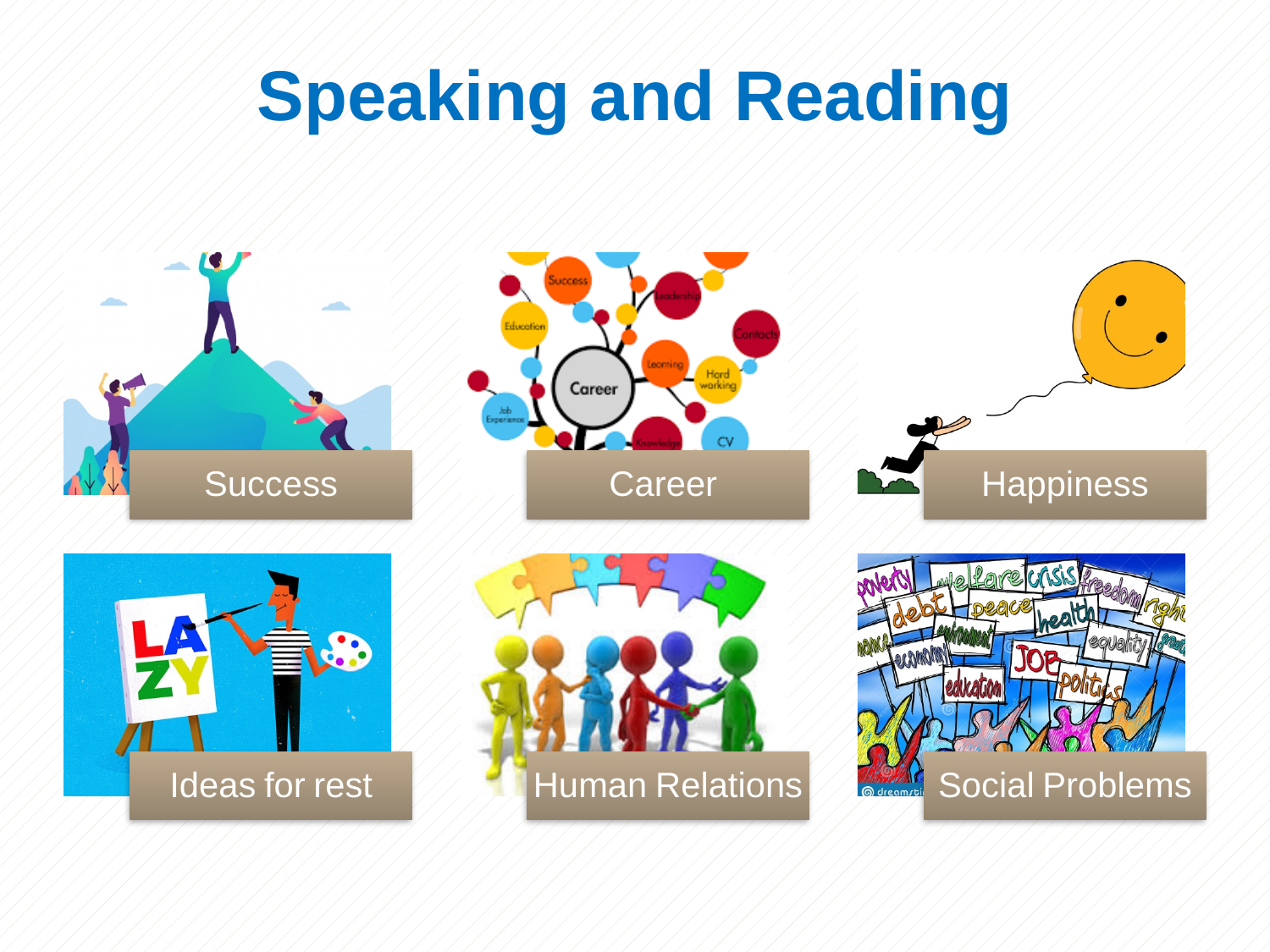

# Speaking and Reading
Success
Career
Happiness
Ideas for rest
Human Relations
Social Problems